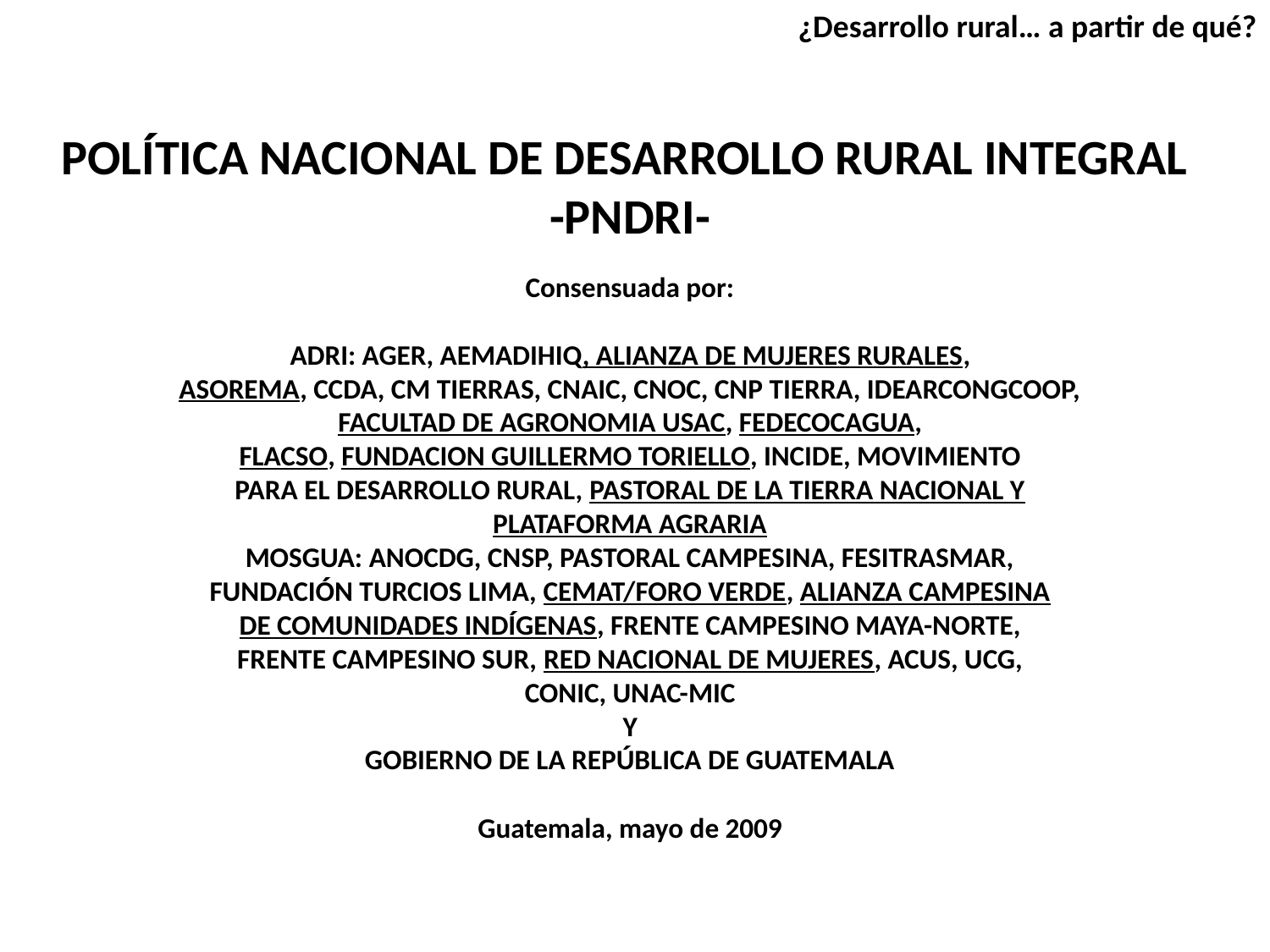

¿Desarrollo rural… a partir de qué?
POLÍTICA NACIONAL DE DESARROLLO RURAL INTEGRAL
-PNDRI-

Consensuada por:

ADRI: AGER, AEMADIHIQ, ALIANZA DE MUJERES RURALES,
ASOREMA, CCDA, CM TIERRAS, CNAIC, CNOC, CNP TIERRA, IDEARCONGCOOP,
FACULTAD DE AGRONOMIA USAC, FEDECOCAGUA,
FLACSO, FUNDACION GUILLERMO TORIELLO, INCIDE, MOVIMIENTO
PARA EL DESARROLLO RURAL, PASTORAL DE LA TIERRA NACIONAL Y
PLATAFORMA AGRARIA
MOSGUA: ANOCDG, CNSP, PASTORAL CAMPESINA, FESITRASMAR,
FUNDACIÓN TURCIOS LIMA, CEMAT/FORO VERDE, ALIANZA CAMPESINA
DE COMUNIDADES INDÍGENAS, FRENTE CAMPESINO MAYA-NORTE,
FRENTE CAMPESINO SUR, RED NACIONAL DE MUJERES, ACUS, UCG,
CONIC, UNAC-MIC
Y
GOBIERNO DE LA REPÚBLICA DE GUATEMALA

Guatemala, mayo de 2009